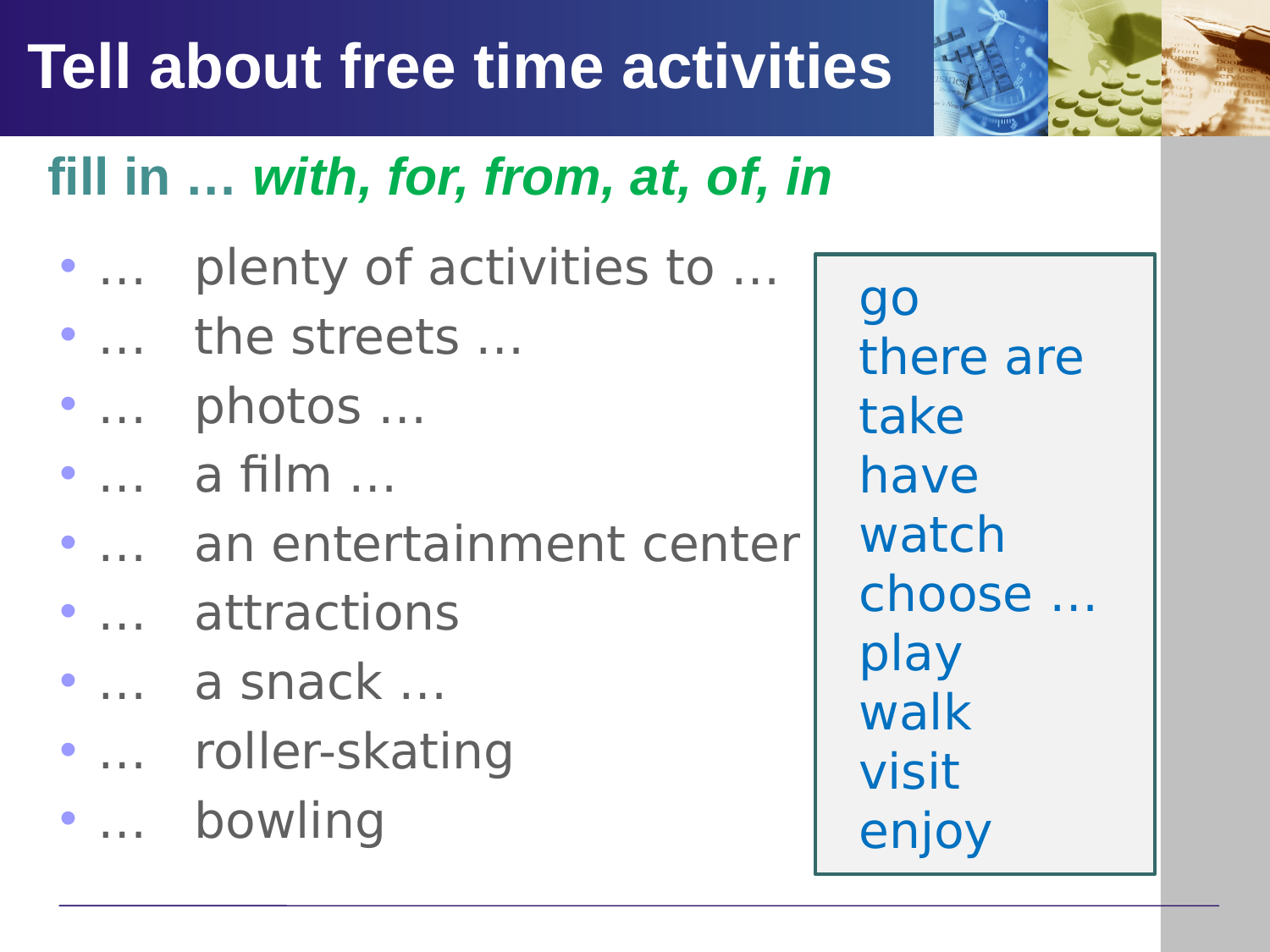

# Tell about free time activities
fill in … with, for, from, at, of, in

…   plenty of activities to …
…   the streets …
…   photos …
…   a film …
…   an entertainment center
…   attractions
…   a snack …
…   roller-skating
…   bowling

  go
  there are
  take
  have
  watch
  choose …
  play
  walk
  visit
  enjoy